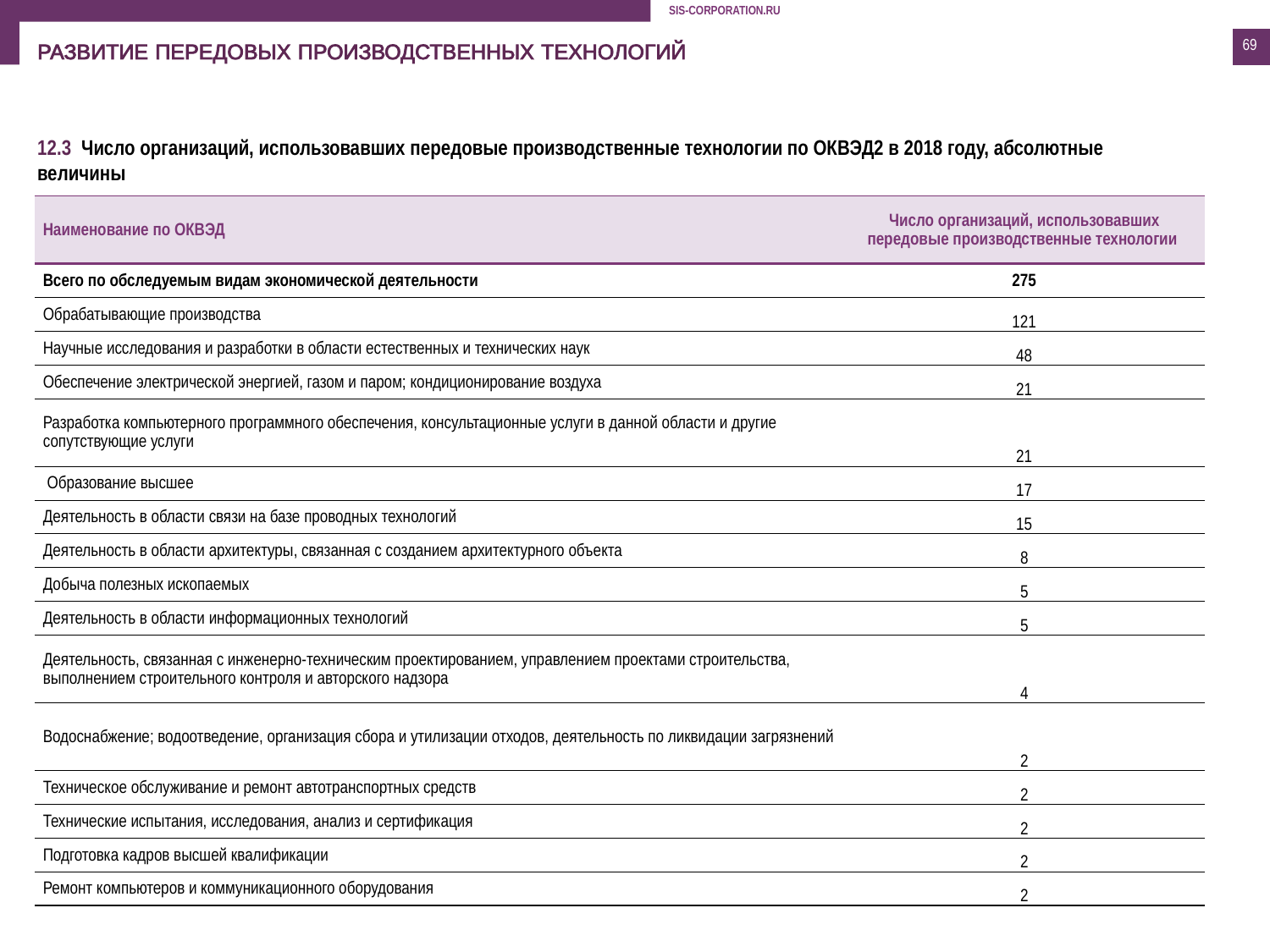

69
Развитие передовых производственных технологий
12.3  Число организаций, использовавших передовые производственные технологии по ОКВЭД2 в 2018 году, абсолютные величины
| Наименование по ОКВЭД | Число организаций, использовавших передовые производственные технологии |
| --- | --- |
| Всего по обследуемым видам экономической деятельности | 275 |
| Обрабатывающие производства | 121 |
| Научные исследования и разработки в области естественных и технических наук | 48 |
| Обеспечение электрической энергией, газом и паром; кондиционирование воздуха | 21 |
| Разработка компьютерного программного обеспечения, консультационные услуги в данной области и другие сопутствующие услуги | 21 |
| Образование высшее | 17 |
| Деятельность в области связи на базе проводных технологий | 15 |
| Деятельность в области архитектуры, связанная с созданием архитектурного объекта | 8 |
| Добыча полезных ископаемых | 5 |
| Деятельность в области информационных технологий | 5 |
| Деятельность, связанная с инженерно-техническим проектированием, управлением проектами строительства, выполнением строительного контроля и авторского надзора | 4 |
| Водоснабжение; водоотведение, организация сбора и утилизации отходов, деятельность по ликвидации загрязнений | 2 |
| Техническое обслуживание и ремонт автотранспортных средств | 2 |
| Технические испытания, исследования, анализ и сертификация | 2 |
| Подготовка кадров высшей квалификации | 2 |
| Ремонт компьютеров и коммуникационного оборудования | 2 |